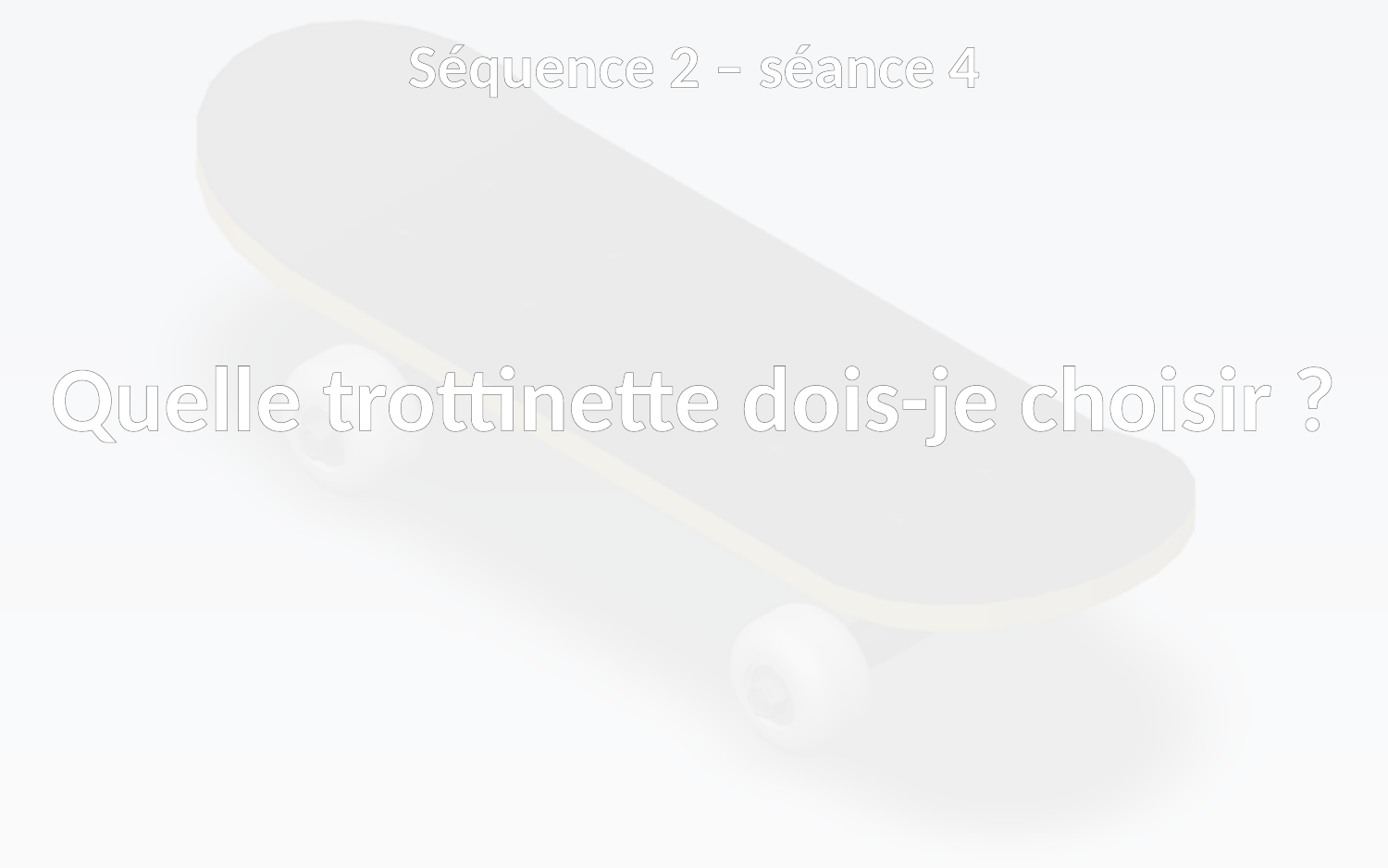

Séquence 2 – séance 4
Quelle trottinette dois-je choisir ?